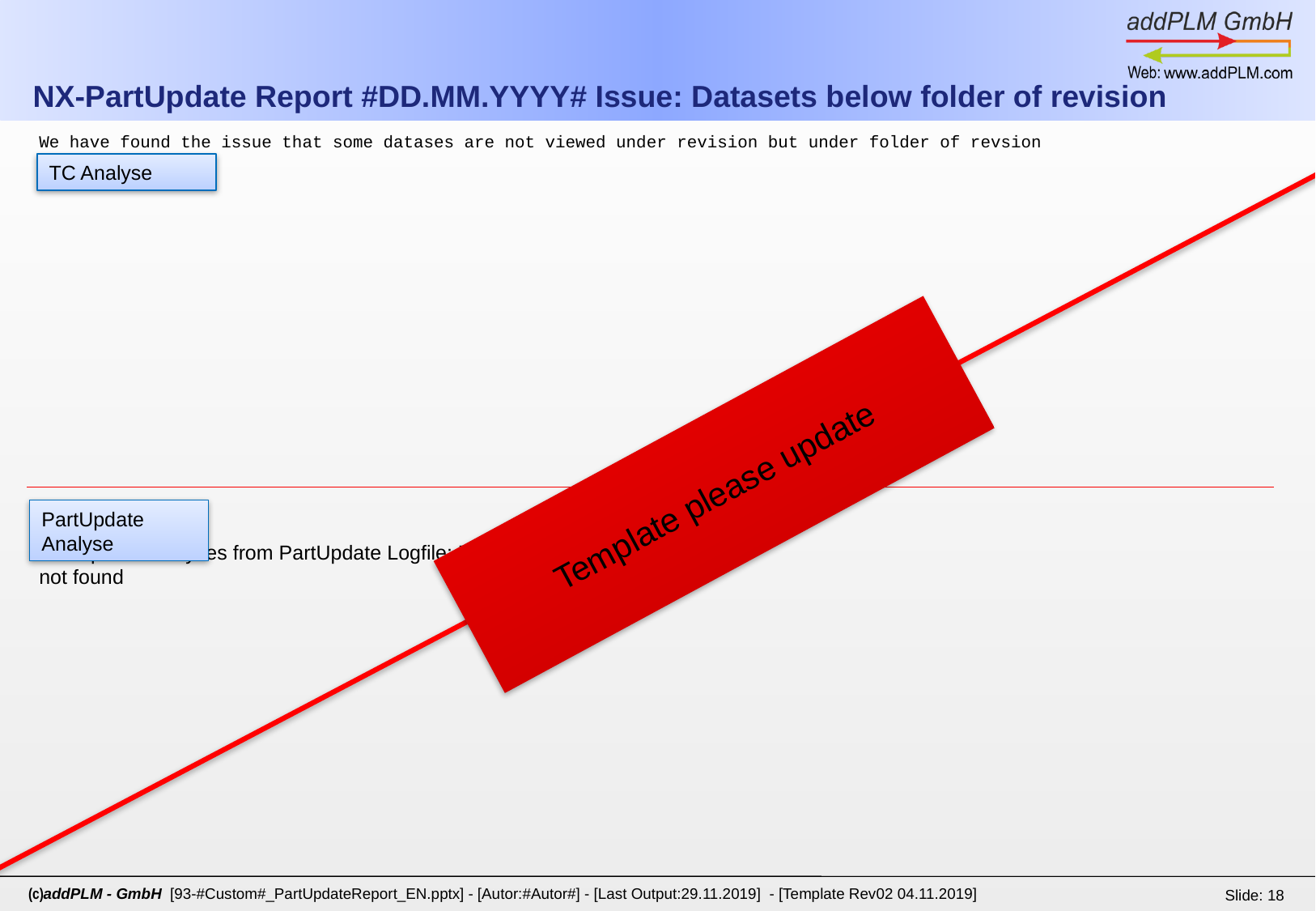

# NX-PartUpdate Report #DD.MM.YYYY# Issue: Datasets below folder of revision
Template please update
We have found the issue that some datases are not viewed under revision but under folder of revsion
TC Analyse
PartUpdate Analyse
PartUpdate analyses from PartUpdate Logfile: Rf:ERR:File not found